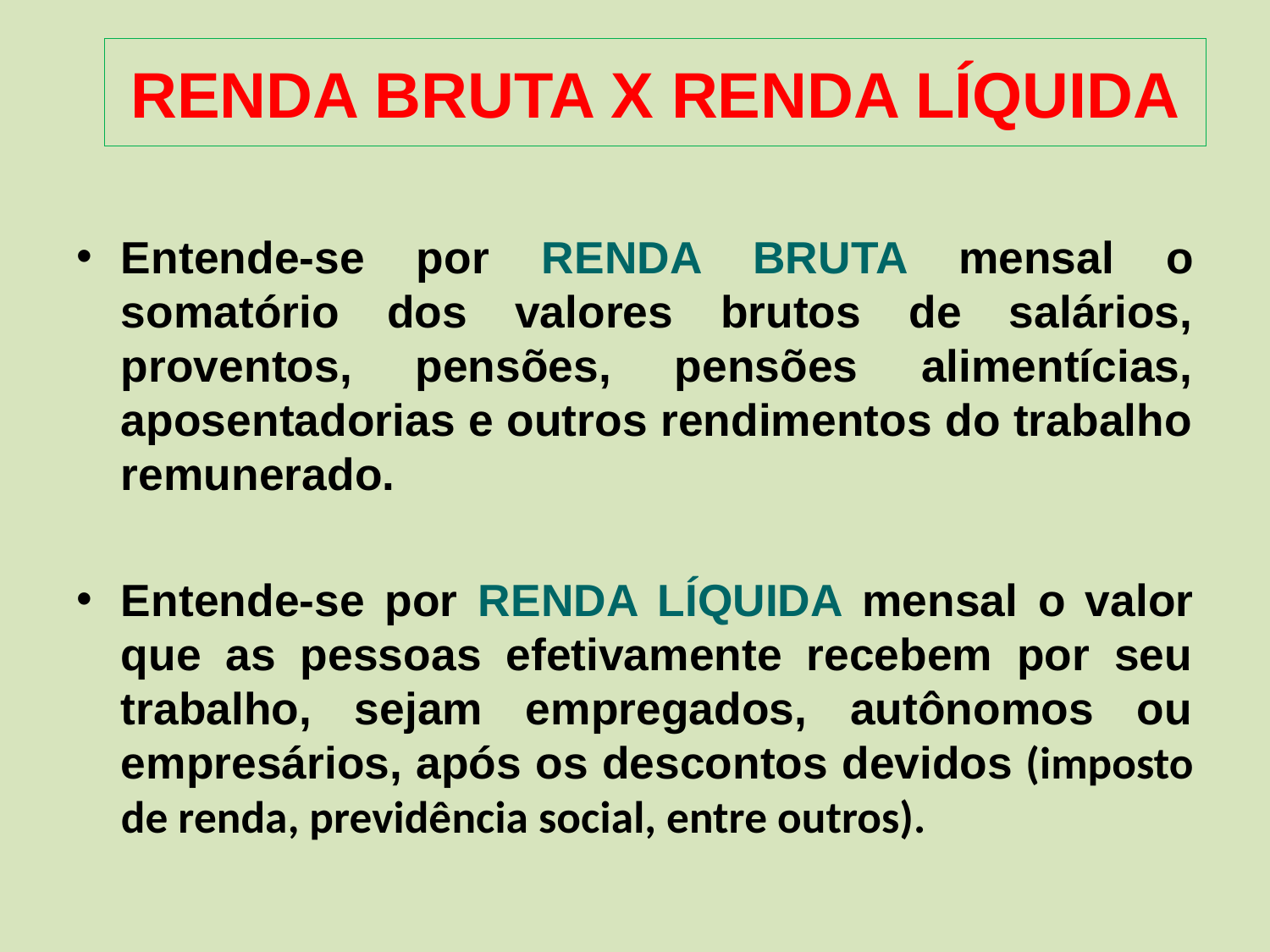

RENDA BRUTA X RENDA LÍQUIDA
Entende-se por RENDA BRUTA mensal o somatório dos valores brutos de salários, proventos, pensões, pensões alimentícias, aposentadorias e outros rendimentos do trabalho remunerado.

Entende-se por RENDA LÍQUIDA mensal o valor que as pessoas efetivamente recebem por seu trabalho, sejam empregados, autônomos ou empresários, após os descontos devidos (imposto de renda, previdência social, entre outros).